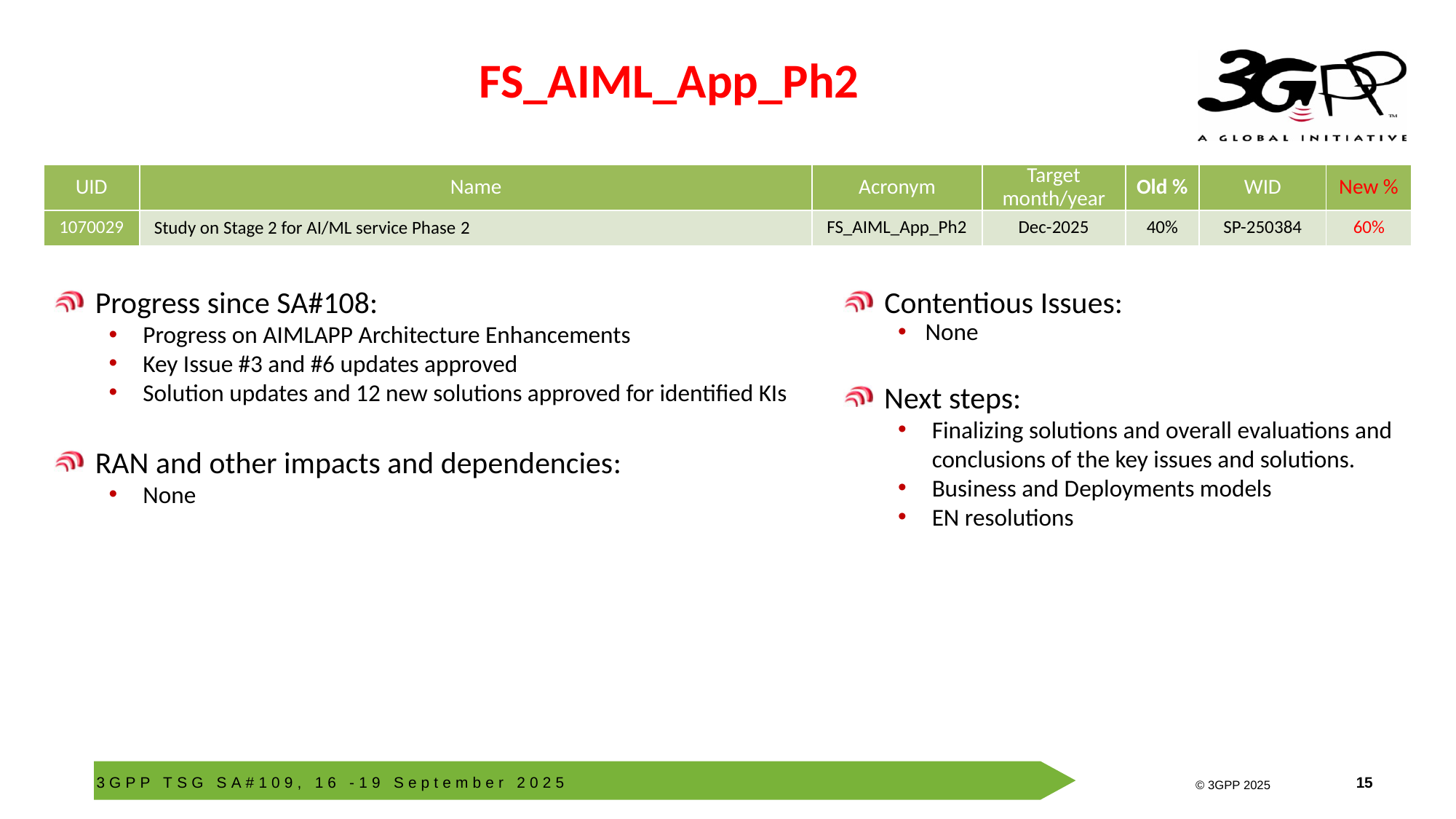

# FS_AIML_App_Ph2
| UID | Name | Acronym | Target month/year | Old % | WID | New % |
| --- | --- | --- | --- | --- | --- | --- |
| 1070029 | Study on Stage 2 for AI/ML service Phase 2 | FS\_AIML\_App\_Ph2 | Dec-2025 | 40% | SP-250384 | 60% |
Progress since SA#108:
Progress on AIMLAPP Architecture Enhancements
Key Issue #3 and #6 updates approved
Solution updates and 12 new solutions approved for identified KIs

RAN and other impacts and dependencies:
None
Contentious Issues:
None

Next steps:
Finalizing solutions and overall evaluations and conclusions of the key issues and solutions.
Business and Deployments models
EN resolutions